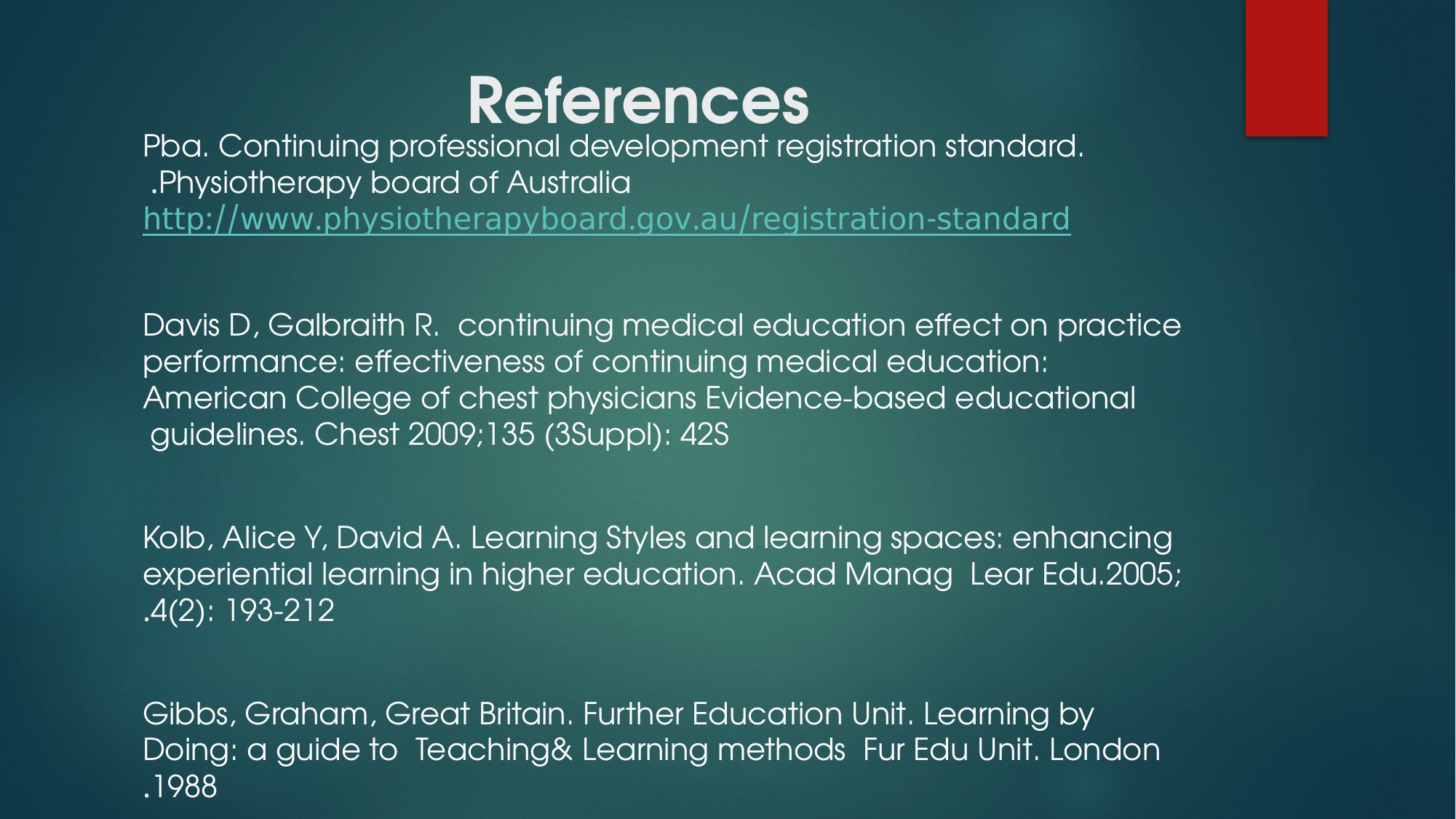

# References
Pba. Continuing professional development registration standard. Physiotherapy board of Australia. http://www.physiotherapyboard.gov.au/registration-standard

Davis D, Galbraith R.  continuing medical education effect on practice performance: effectiveness of continuing medical education: American College of chest physicians Evidence-based educational guidelines. Chest 2009;135 (3Suppl): 42S

Kolb, Alice Y, David A. Learning Styles and learning spaces: enhancing experiential learning in higher education. Acad Manag  Lear Edu.2005; 4(2): 193-212.

Gibbs, Graham, Great Britain. Further Education Unit. Learning by  Doing: a guide to  Teaching& Learning methods  Fur Edu Unit. London 1988.